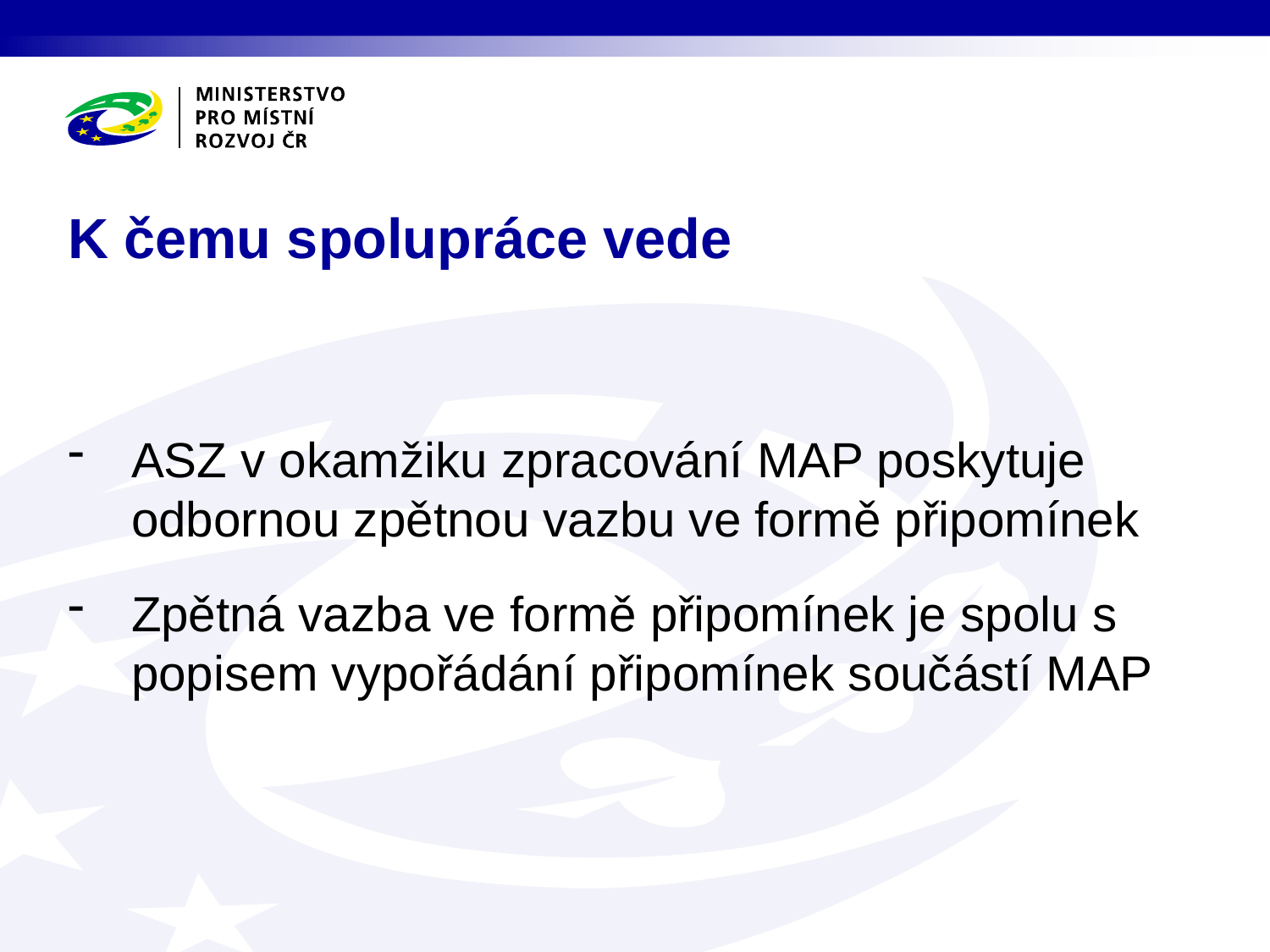

# K čemu spolupráce vede
ASZ v okamžiku zpracování MAP poskytuje odbornou zpětnou vazbu ve formě připomínek
Zpětná vazba ve formě připomínek je spolu s popisem vypořádání připomínek součástí MAP